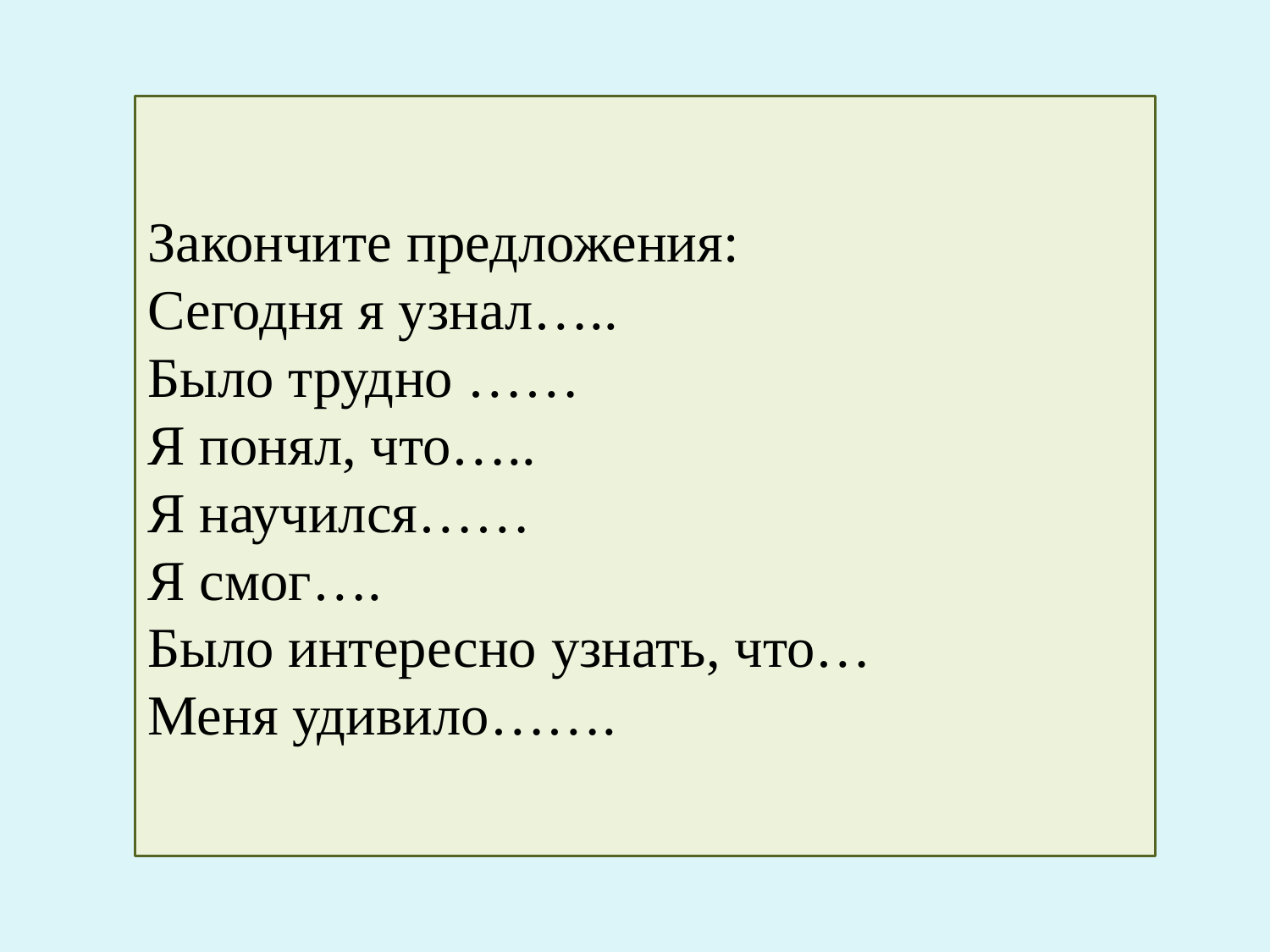

Закончите предложения:
Сегодня я узнал…..
Было трудно ……
Я понял, что…..
Я научился……
Я смог….
Было интересно узнать, что…
Меня удивило…….